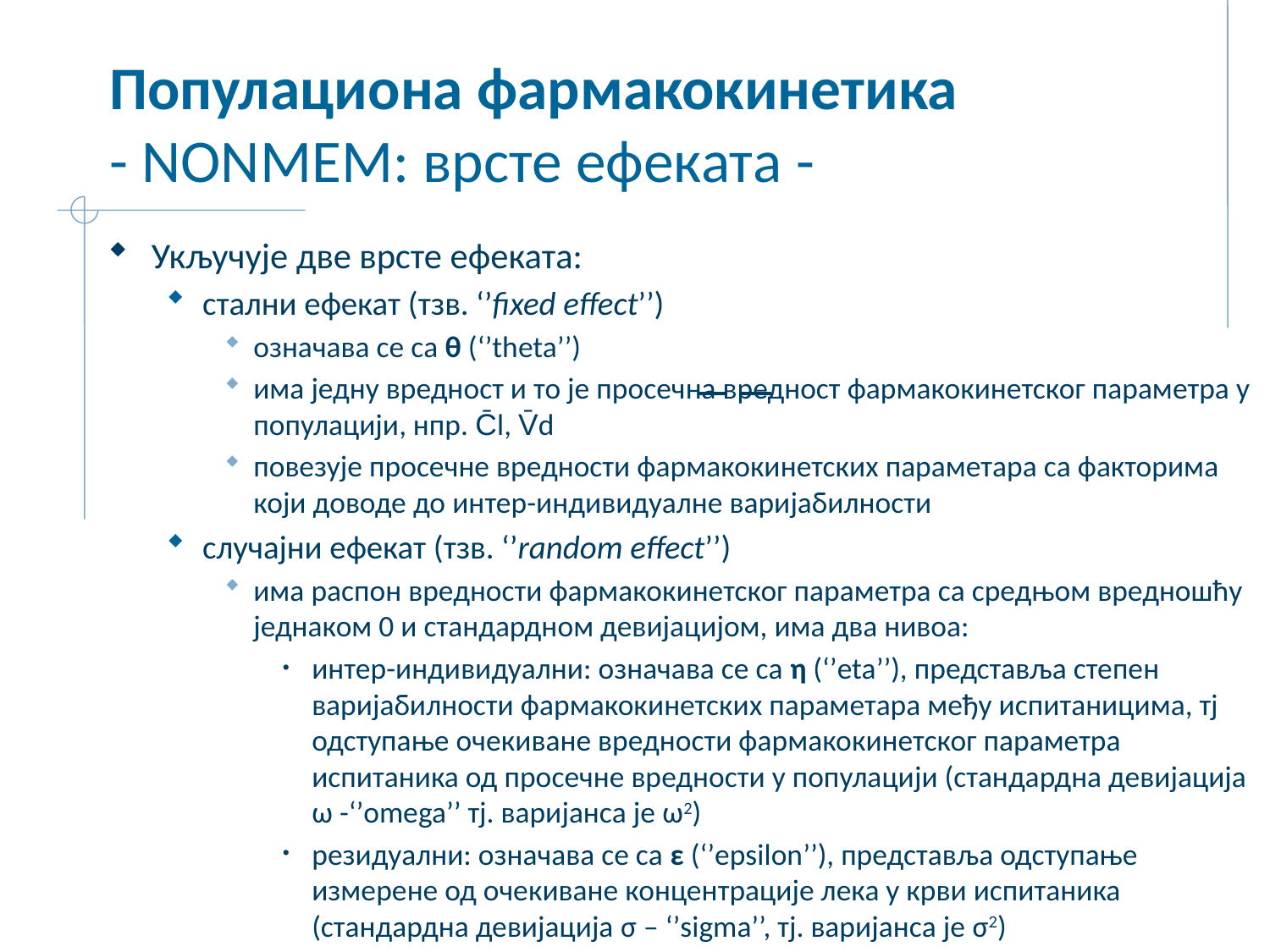

# Популациона фармакокинетика - NONMEM: врсте ефеката -
Укључује две врсте ефеката:
стални ефекат (тзв. ‘’fixed effect’’)
означава се са θ (‘’theta’’)
има једну вредност и то је просечна вредност фармакокинетског параметра у популацији, нпр. C̄l, V̄d
повезује просечне вредности фармакокинетских параметара са факторима који доводе до интер-индивидуалне варијабилности
случајни ефекат (тзв. ‘’random effect’’)
има распон вредности фармакокинетског параметра са средњом вредношћу једнаком 0 и стандардном девијацијом, има два нивоа:
интер-индивидуални: означава се са η (‘’eta’’), представља степен варијабилности фармакокинетских параметара међу испитаницима, тј одступање очекиване вредности фармакокинетског параметра испитаника од просечне вредности у популацији (стандардна девијација ω -‘’оmega’’ тј. варијанса је ω2)
резидуални: означава се са ε (‘’epsilon’’), представља одступање измерене од очекиване концентрације лека у крви испитаника (стандардна девијација σ – ‘’sigma’’, тј. варијанса је σ2)